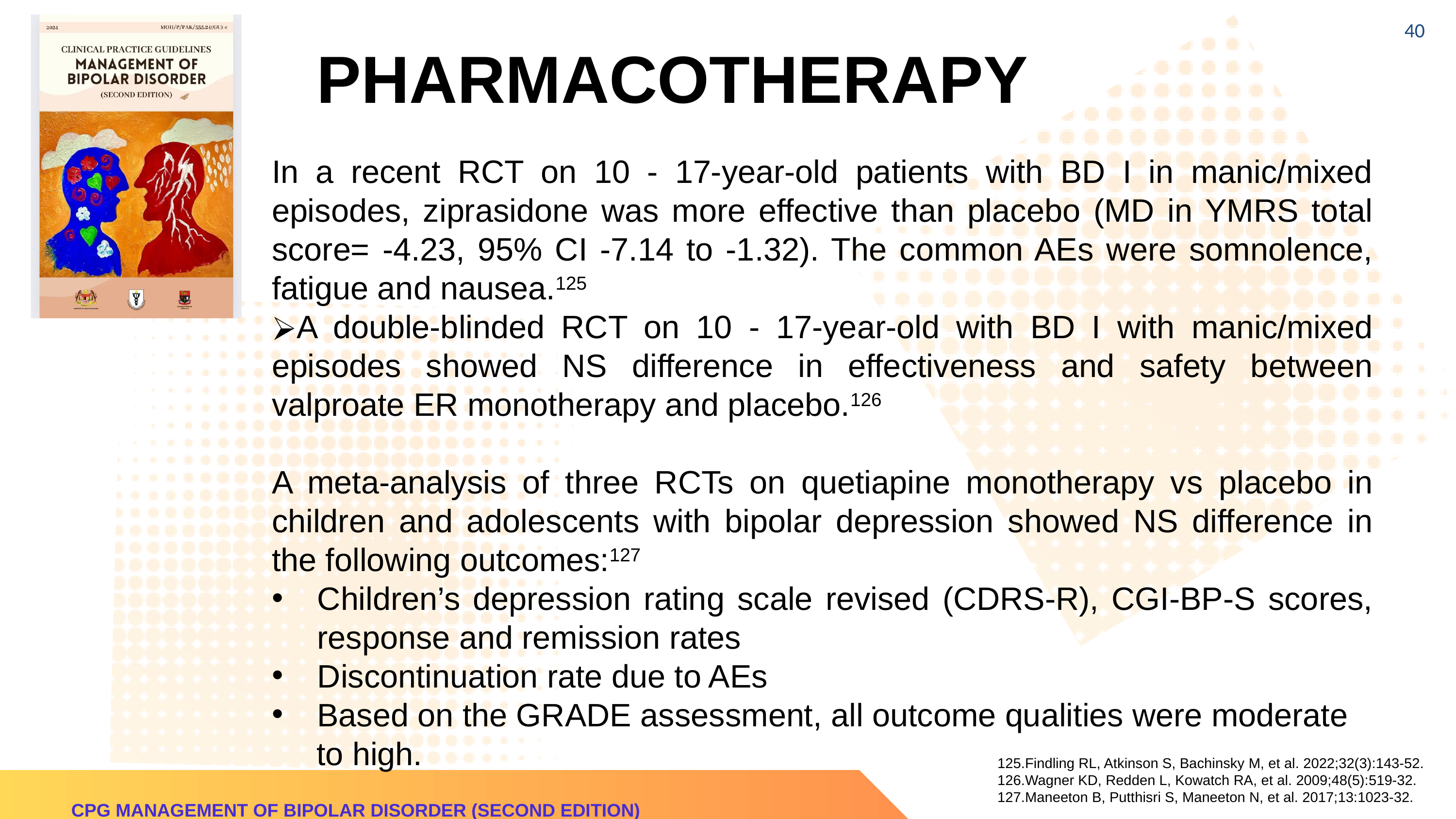

40
PHARMACOTHERAPY

In a recent RCT on 10 - 17-year-old patients with BD I in manic/mixed episodes, ziprasidone was more effective than placebo (MD in YMRS total score= -4.23, 95% CI -7.14 to -1.32). The common AEs were somnolence, fatigue and nausea.125
A double-blinded RCT on 10 - 17-year-old with BD I with manic/mixed episodes showed NS difference in effectiveness and safety between valproate ER monotherapy and placebo.126

A meta-analysis of three RCTs on quetiapine monotherapy vs placebo in children and adolescents with bipolar depression showed NS difference in the following outcomes:127
Children’s depression rating scale revised (CDRS-R), CGI-BP-S scores, response and remission rates
Discontinuation rate due to AEs
 Based on the GRADE assessment, all outcome qualities were moderate
     to high.

125.Findling RL, Atkinson S, Bachinsky M, et al. 2022;32(3):143-52.
126.Wagner KD, Redden L, Kowatch RA, et al. 2009;48(5):519-32.
127.Maneeton B, Putthisri S, Maneeton N, et al. 2017;13:1023-32.

CPG MANAGEMENT OF BIPOLAR DISORDER (SECOND EDITION)